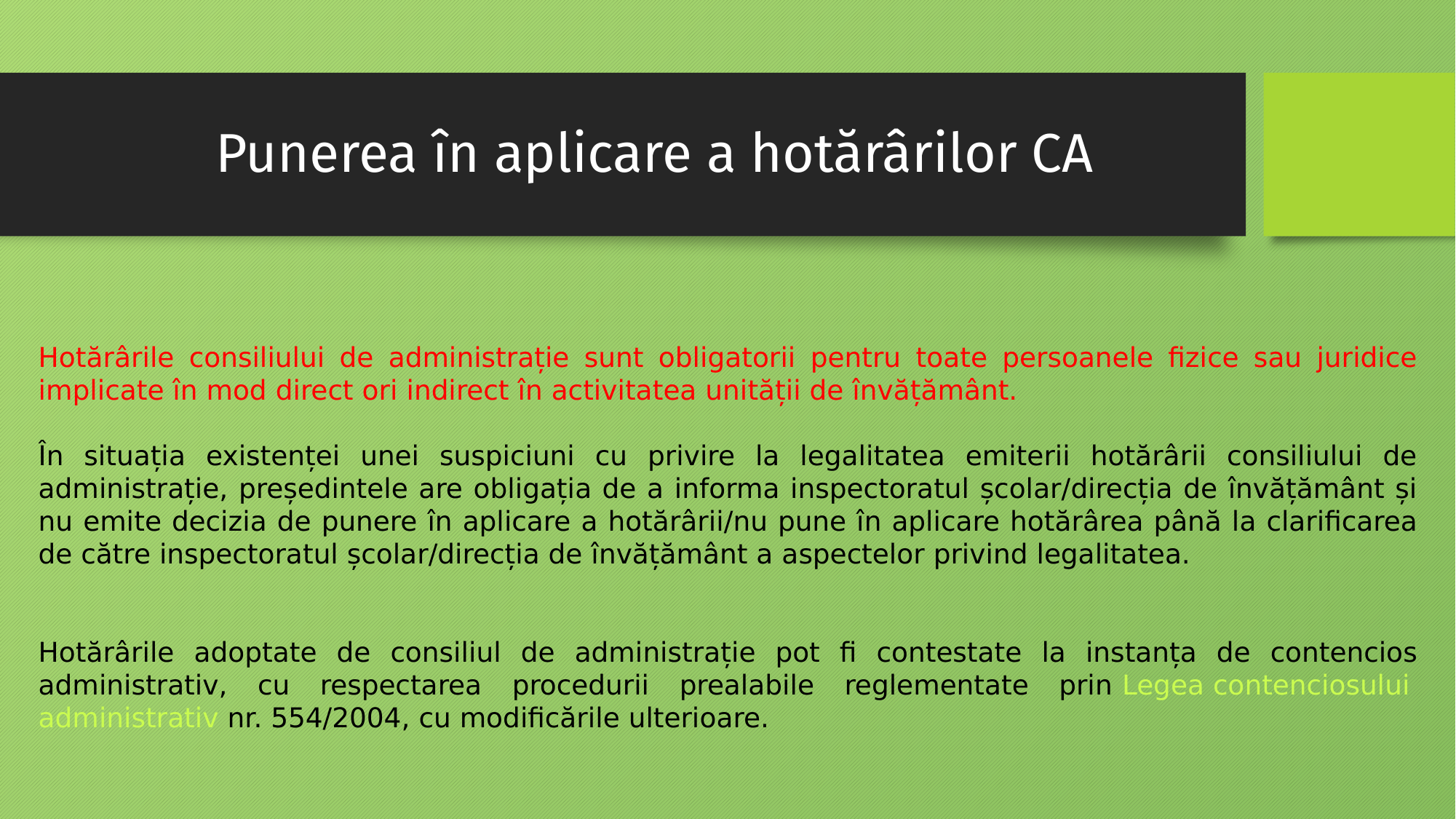

# Punerea în aplicare a hotărârilor CA
Hotărârile consiliului de administrație sunt obligatorii pentru toate persoanele fizice sau juridice implicate în mod direct ori indirect în activitatea unității de învățământ.

În situația existenței unei suspiciuni cu privire la legalitatea emiterii hotărârii consiliului de administrație, președintele are obligația de a informa inspectoratul școlar/direcția de învățământ și nu emite decizia de punere în aplicare a hotărârii/nu pune în aplicare hotărârea până la clarificarea de către inspectoratul școlar/direcția de învățământ a aspectelor privind legalitatea.

Hotărârile adoptate de consiliul de administrație pot fi contestate la instanța de contencios administrativ, cu respectarea procedurii prealabile reglementate prin Legea contenciosului administrativ nr. 554/2004, cu modificările ulterioare.